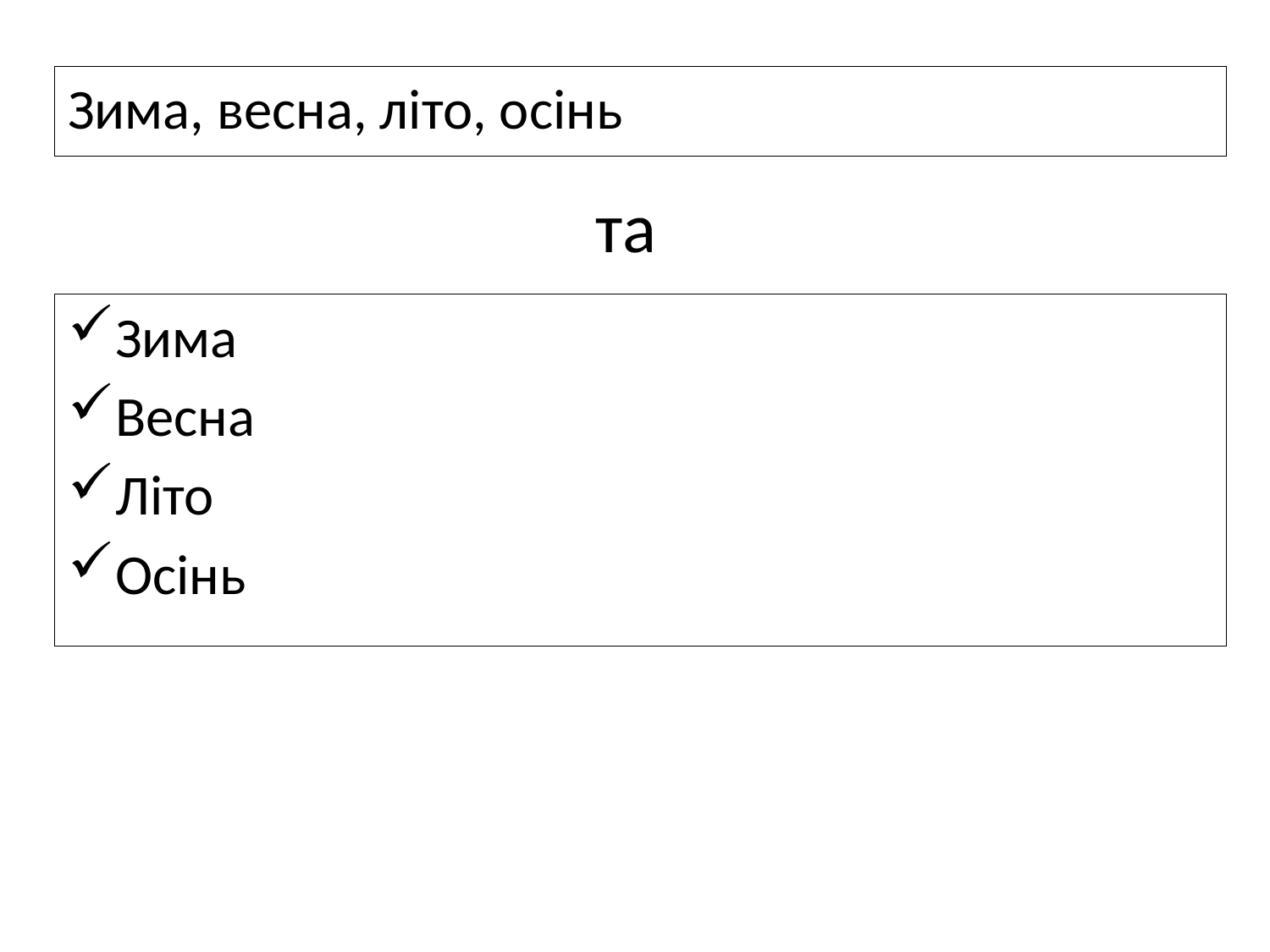

Зима, весна, літо, осінь
та
Зима
Весна
Літо
Осінь